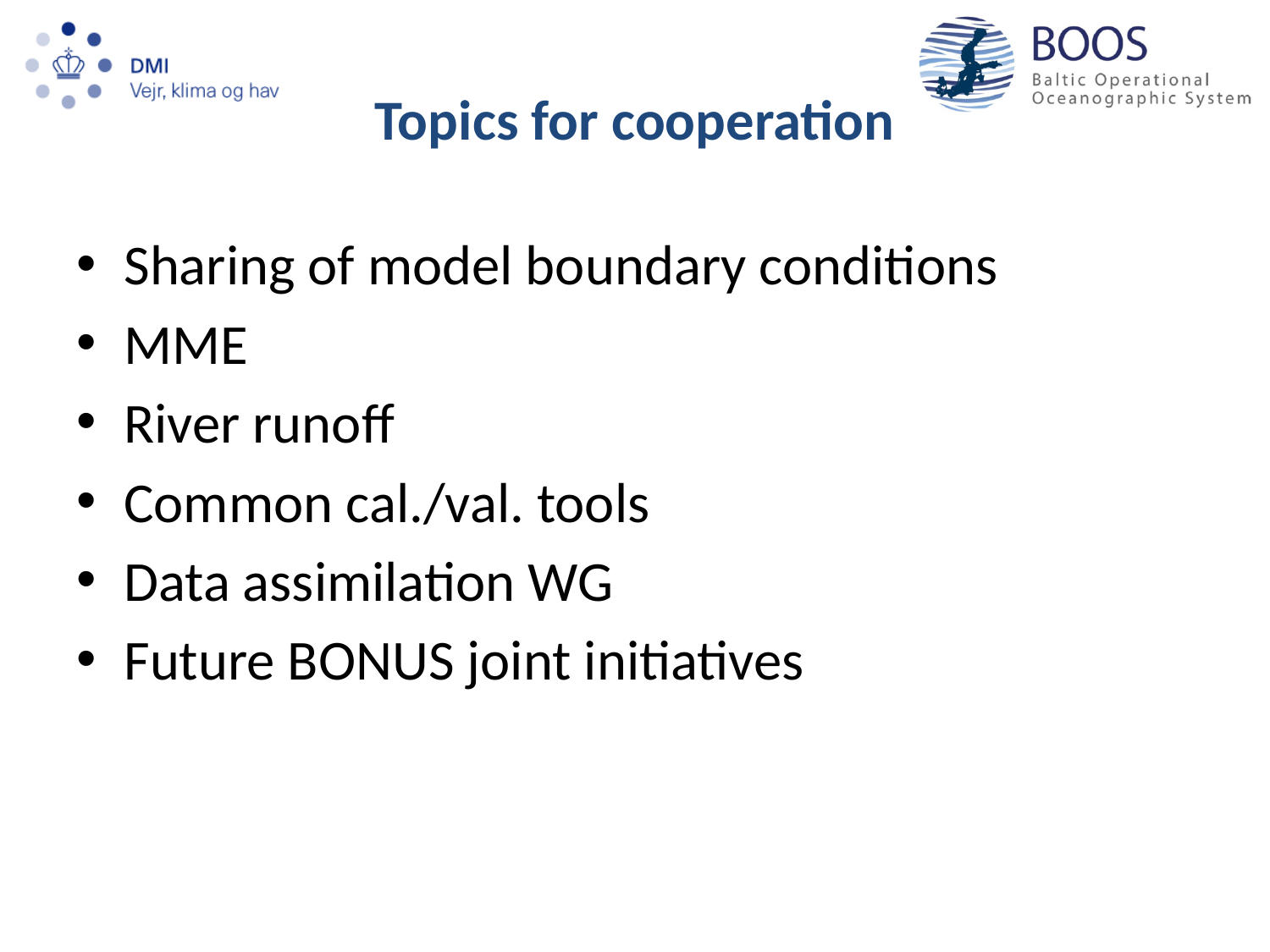

# Topics for cooperation
Sharing of model boundary conditions
MME
River runoff
Common cal./val. tools
Data assimilation WG
Future BONUS joint initiatives